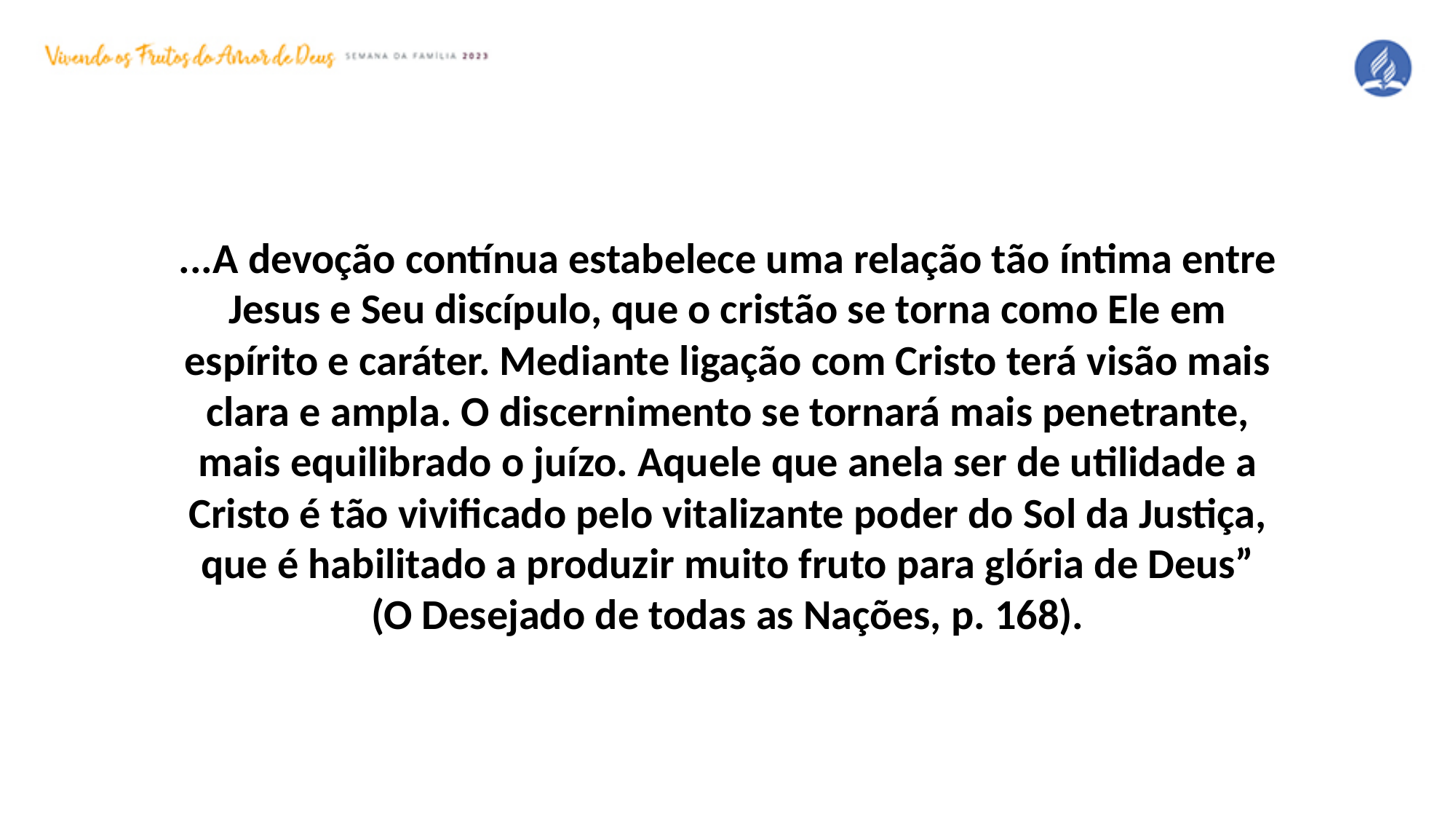

...A devoção contínua estabelece uma relação tão íntima entre Jesus e Seu discípulo, que o cristão se torna como Ele em espírito e caráter. Mediante ligação com Cristo terá visão mais clara e ampla. O discernimento se tornará mais penetrante, mais equilibrado o juízo. Aquele que anela ser de utilidade a Cristo é tão vivificado pelo vitalizante poder do Sol da Justiça, que é habilitado a produzir muito fruto para glória de Deus” (O Desejado de todas as Nações, p. 168).